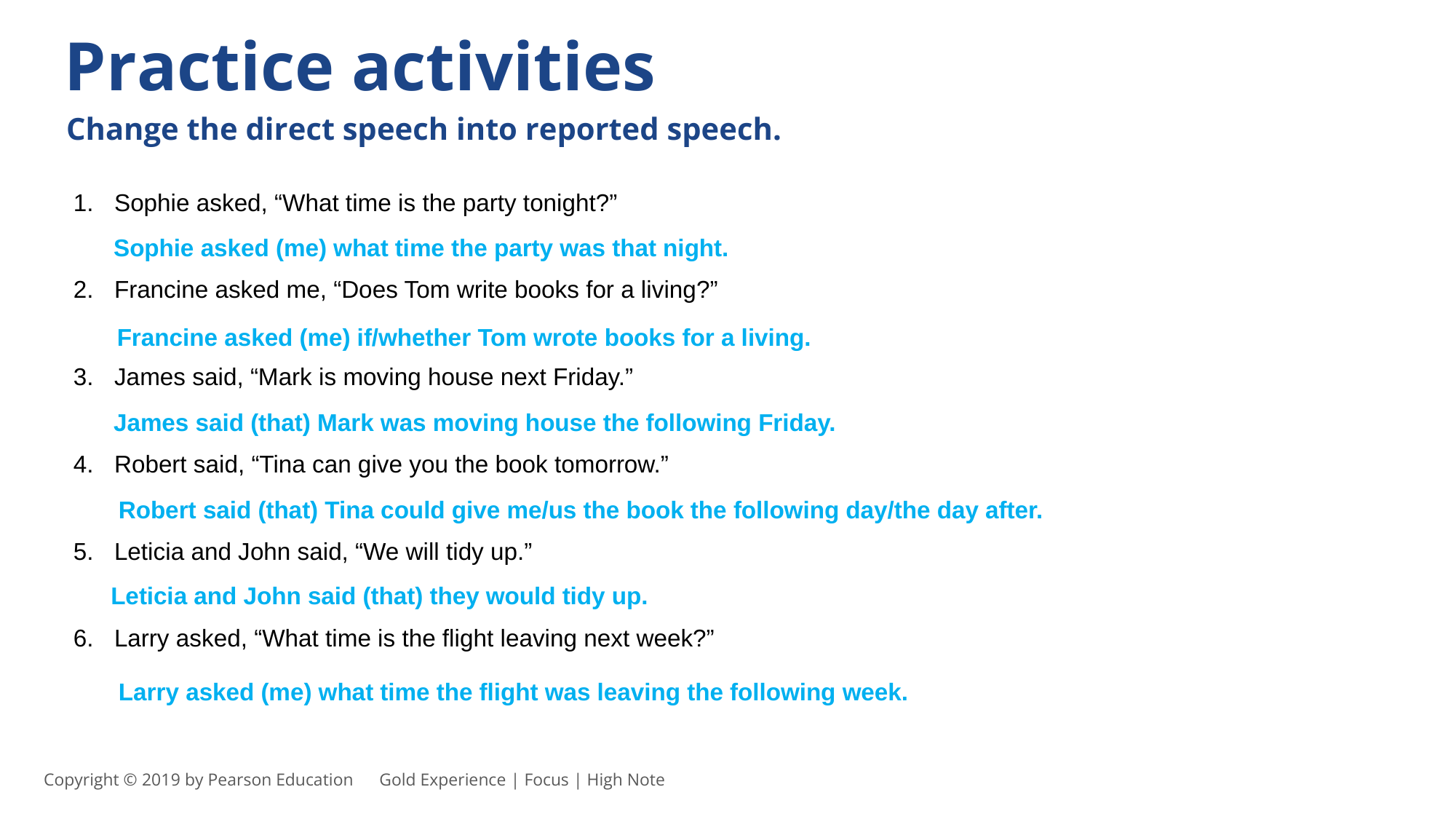

Practice activities
Change the direct speech into reported speech.

Sophie asked, “What time is the party tonight?”

Francine asked me, “Does Tom write books for a living?”

James said, “Mark is moving house next Friday.”

Robert said, “Tina can give you the book tomorrow.”

Leticia and John said, “We will tidy up.”

Larry asked, “What time is the flight leaving next week?”

Sophie asked (me) what time the party was that night.
Francine asked (me) if/whether Tom wrote books for a living.
James said (that) Mark was moving house the following Friday.
Robert said (that) Tina could give me/us the book the following day/the day after.

Leticia and John said (that) they would tidy up.
Larry asked (me) what time the flight was leaving the following week.
Copyright © 2019 by Pearson Education      Gold Experience | Focus | High Note